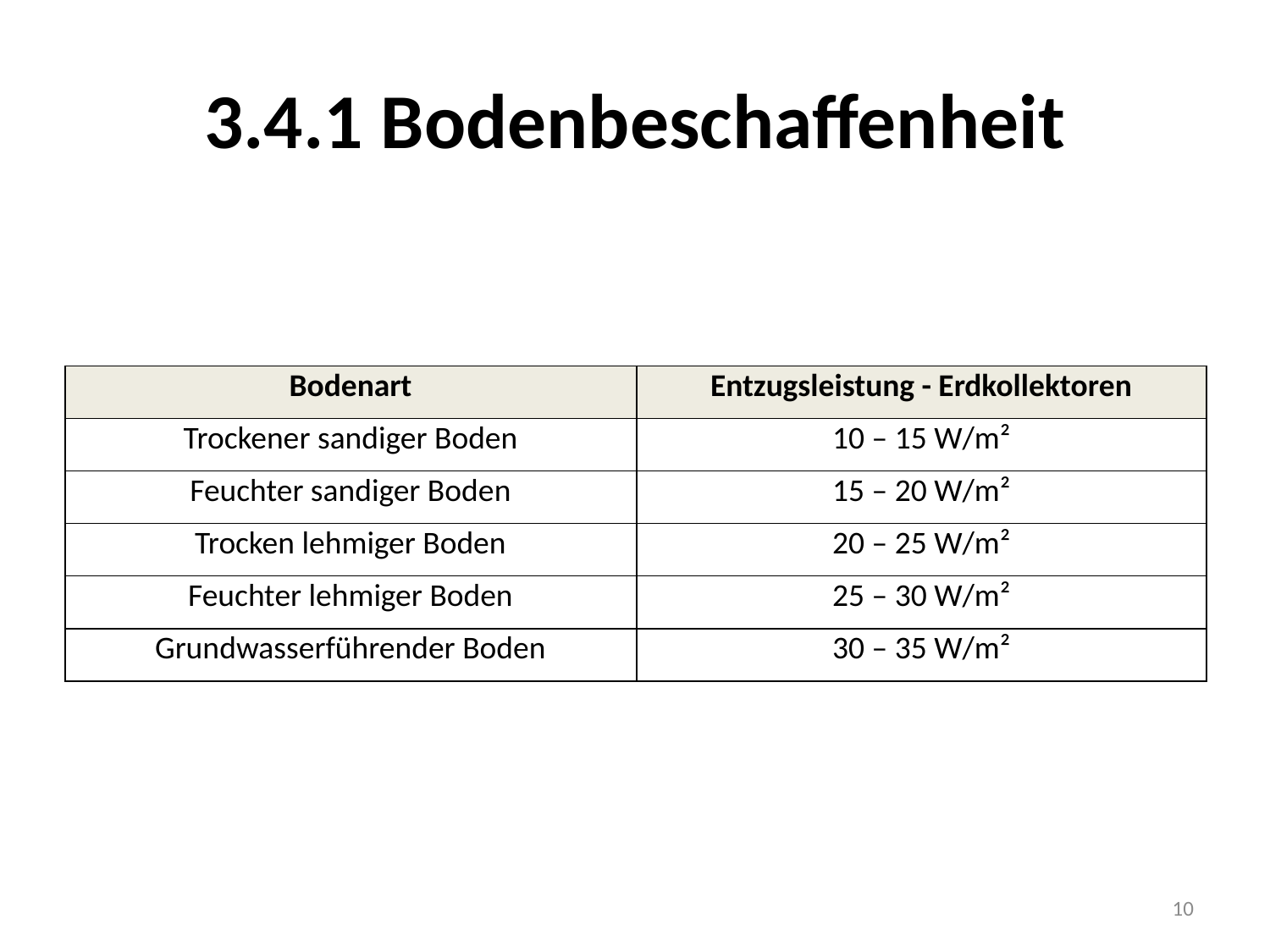

# 3.4.1 Bodenbeschaffenheit
| Bodenart | Entzugsleistung - Erdkollektoren |
| --- | --- |
| Trockener sandiger Boden | 10 – 15 W/m² |
| Feuchter sandiger Boden | 15 – 20 W/m² |
| Trocken lehmiger Boden | 20 – 25 W/m² |
| Feuchter lehmiger Boden | 25 – 30 W/m² |
| Grundwasserführender Boden | 30 – 35 W/m² |
10